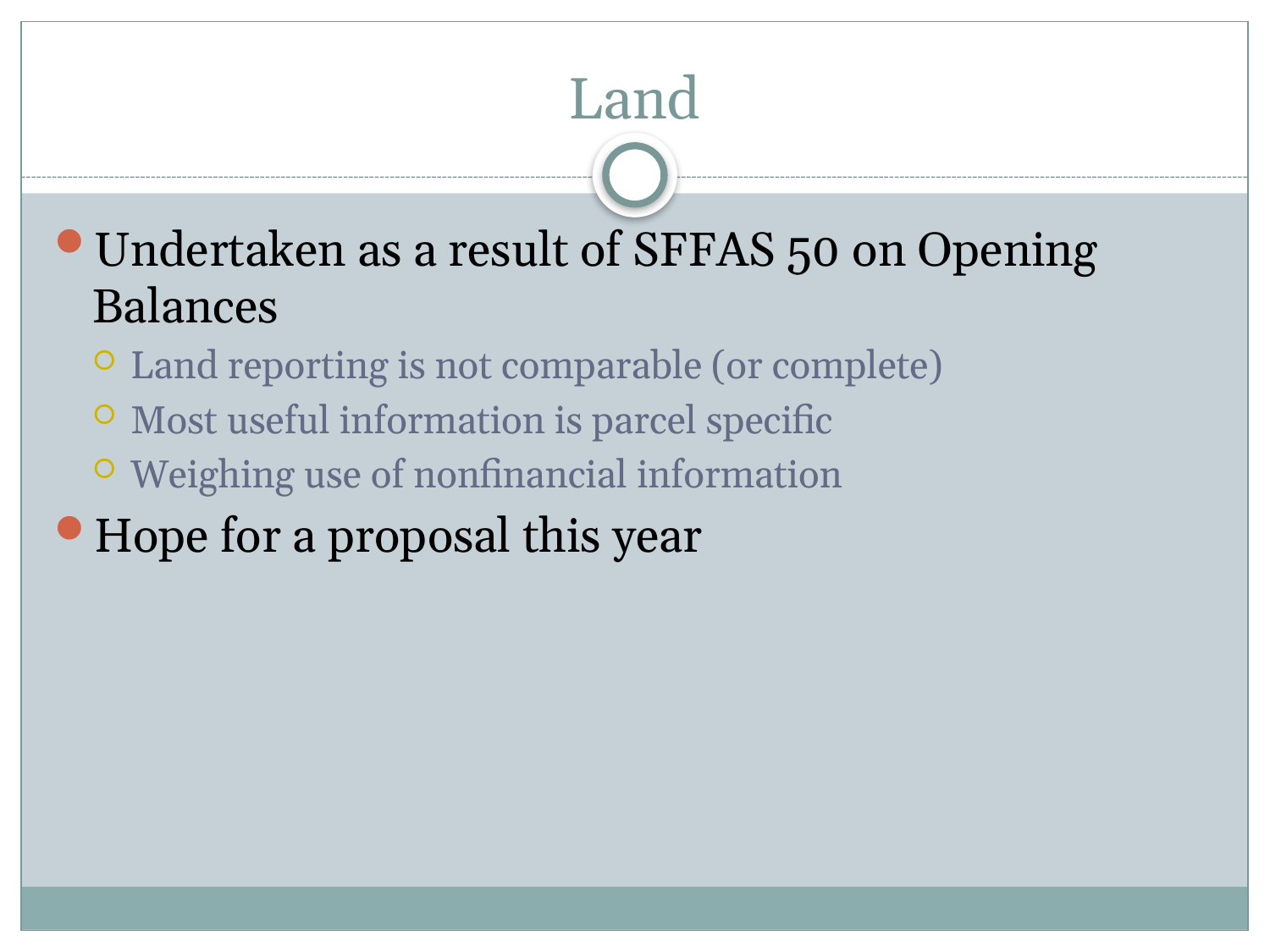

# Land
Undertaken as a result of SFFAS 50 on Opening Balances
Land reporting is not comparable (or complete)
Most useful information is parcel specific
Weighing use of nonfinancial information
Hope for a proposal this year